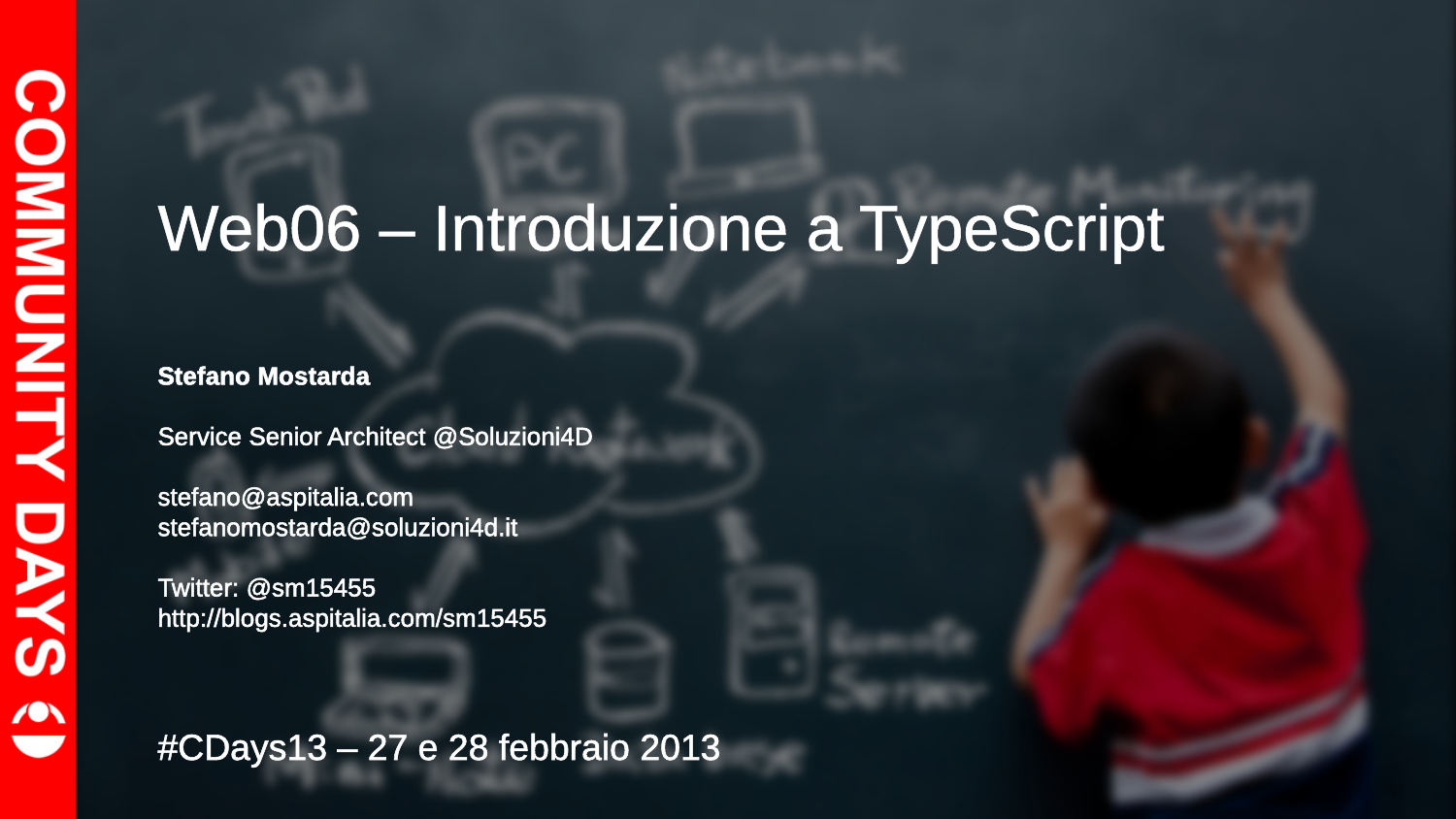

# Web06 – Introduzione a TypeScript
Stefano Mostarda

Service Senior Architect @Soluzioni4D

stefano@aspitalia.com
stefanomostarda@soluzioni4d.it

Twitter: @sm15455
http://blogs.aspitalia.com/sm15455
#CDays13 – 27 e 28 febbraio 2013